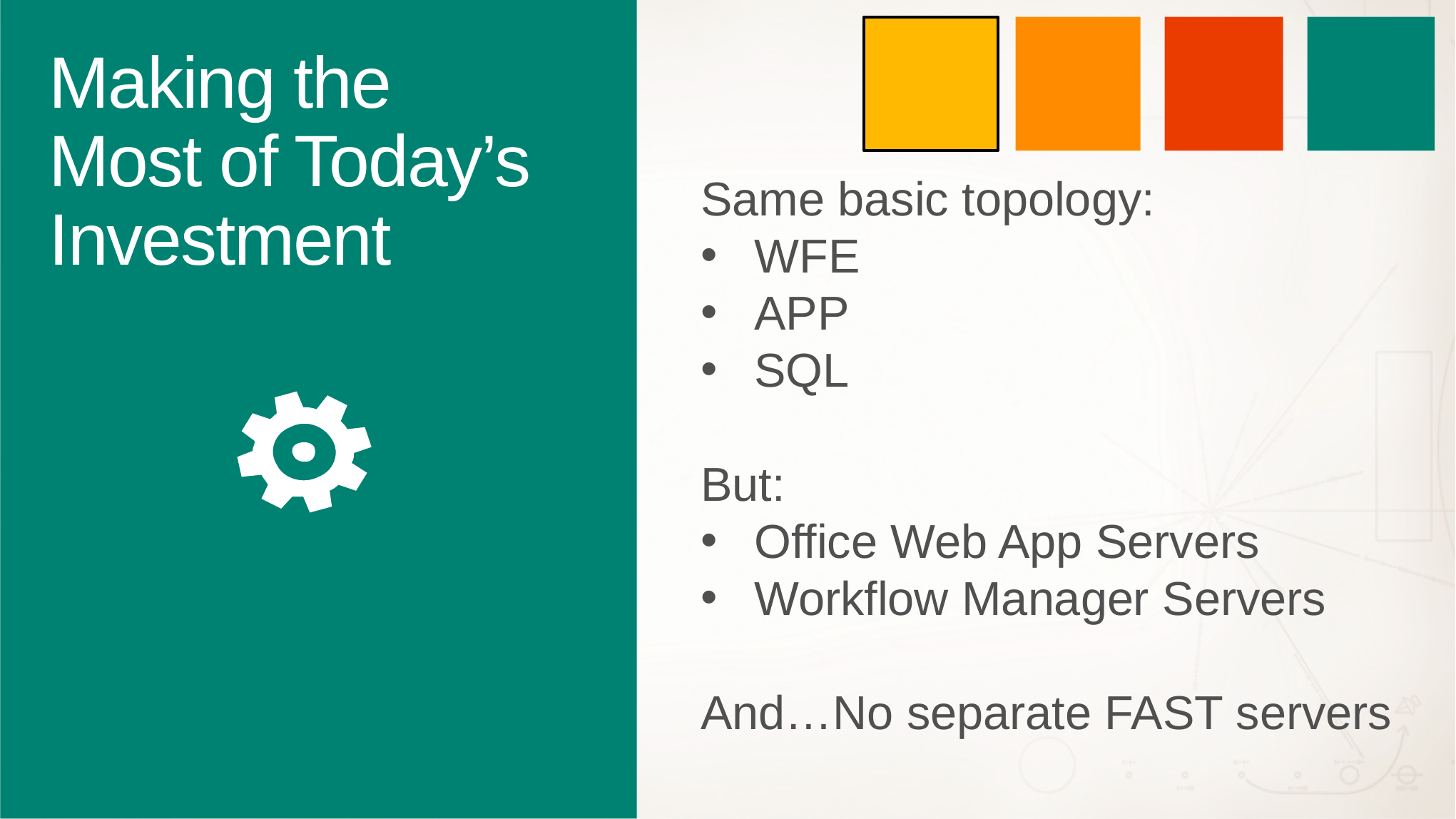

# Making the Most of Today’s Investment
Same basic topology:
WFE
APP
SQL

But:
Office Web App Servers
Workflow Manager Servers

And…No separate FAST servers